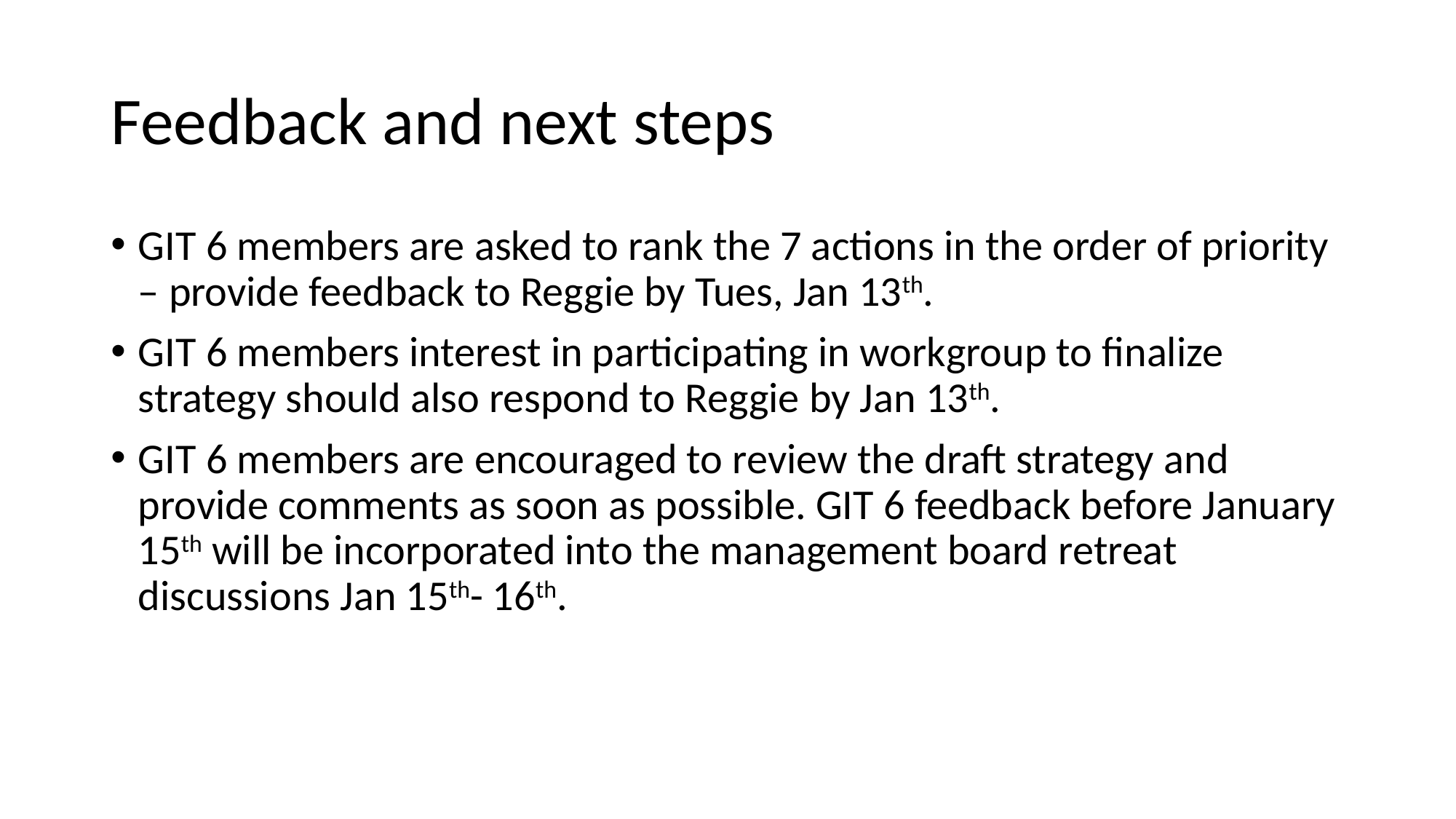

# Feedback and next steps
GIT 6 members are asked to rank the 7 actions in the order of priority – provide feedback to Reggie by Tues, Jan 13th.
GIT 6 members interest in participating in workgroup to finalize strategy should also respond to Reggie by Jan 13th.
GIT 6 members are encouraged to review the draft strategy and provide comments as soon as possible. GIT 6 feedback before January 15th will be incorporated into the management board retreat discussions Jan 15th- 16th.